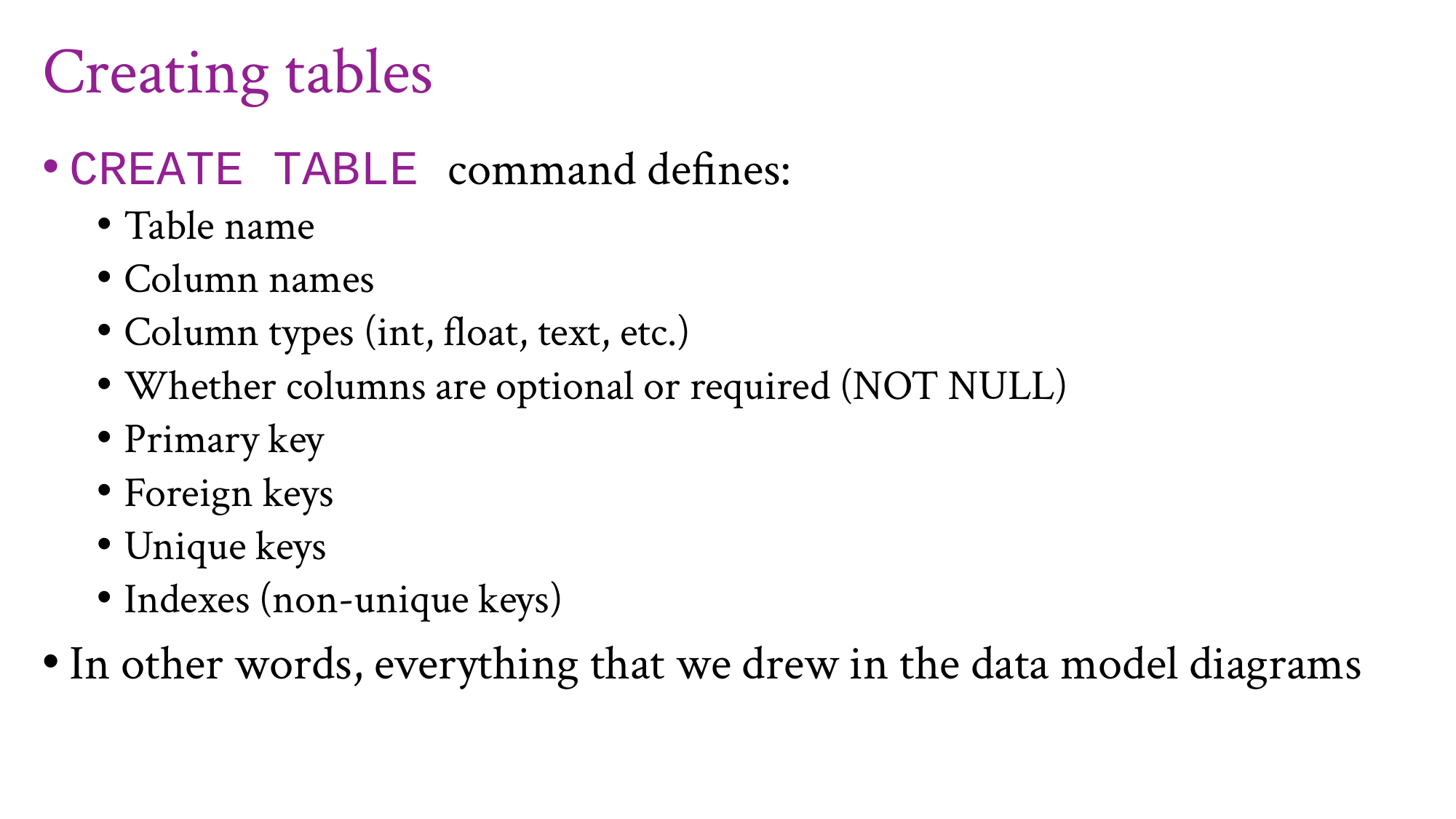

# Creating tables
CREATE TABLE command defines:
Table name
Column names
Column types (int, float, text, etc.)
Whether columns are optional or required (NOT NULL)
Primary key
Foreign keys
Unique keys
Indexes (non-unique keys)
In other words, everything that we drew in the data model diagrams